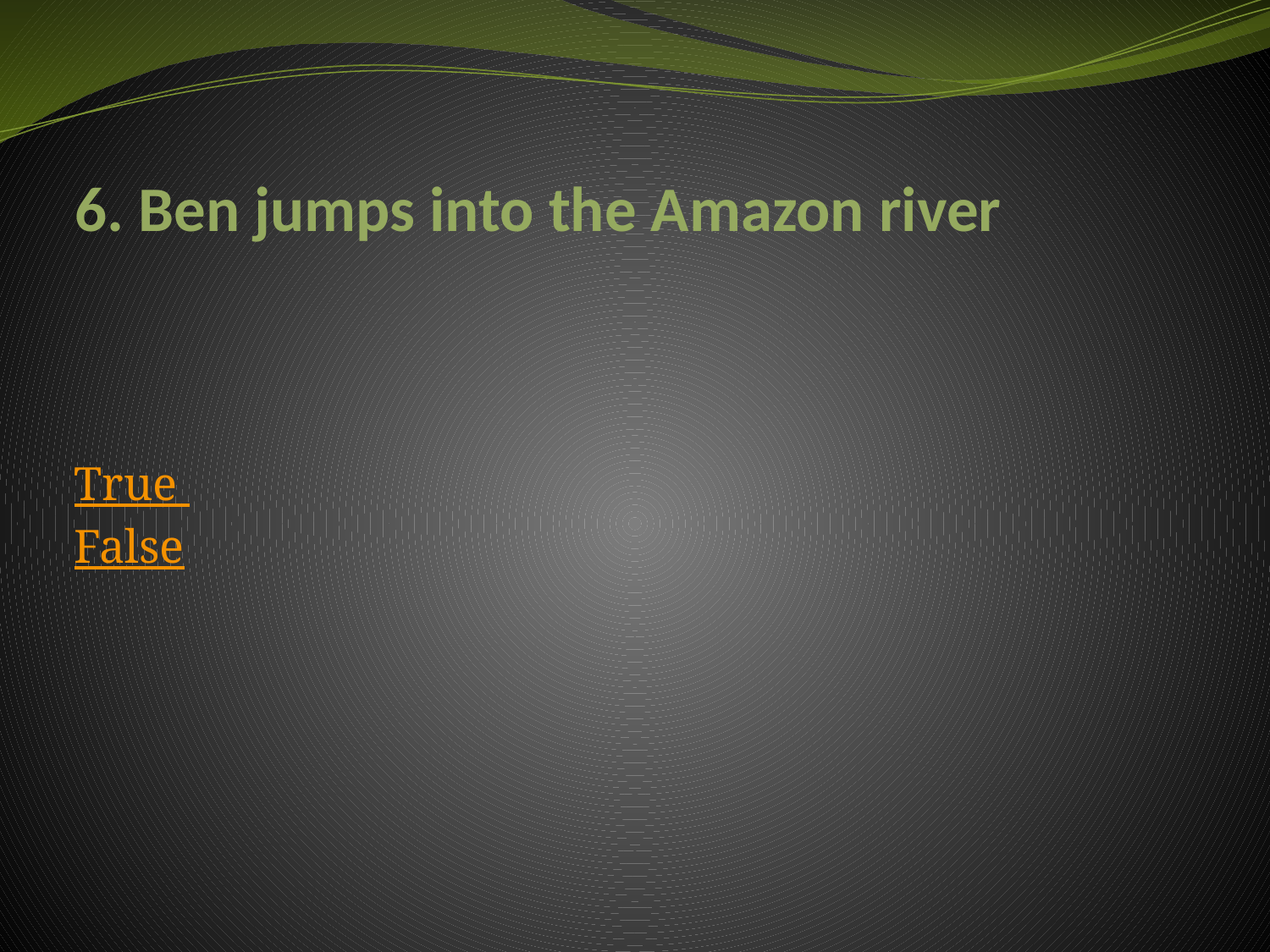

# 6. Ben jumps into the Amazon river
True                                                                             False